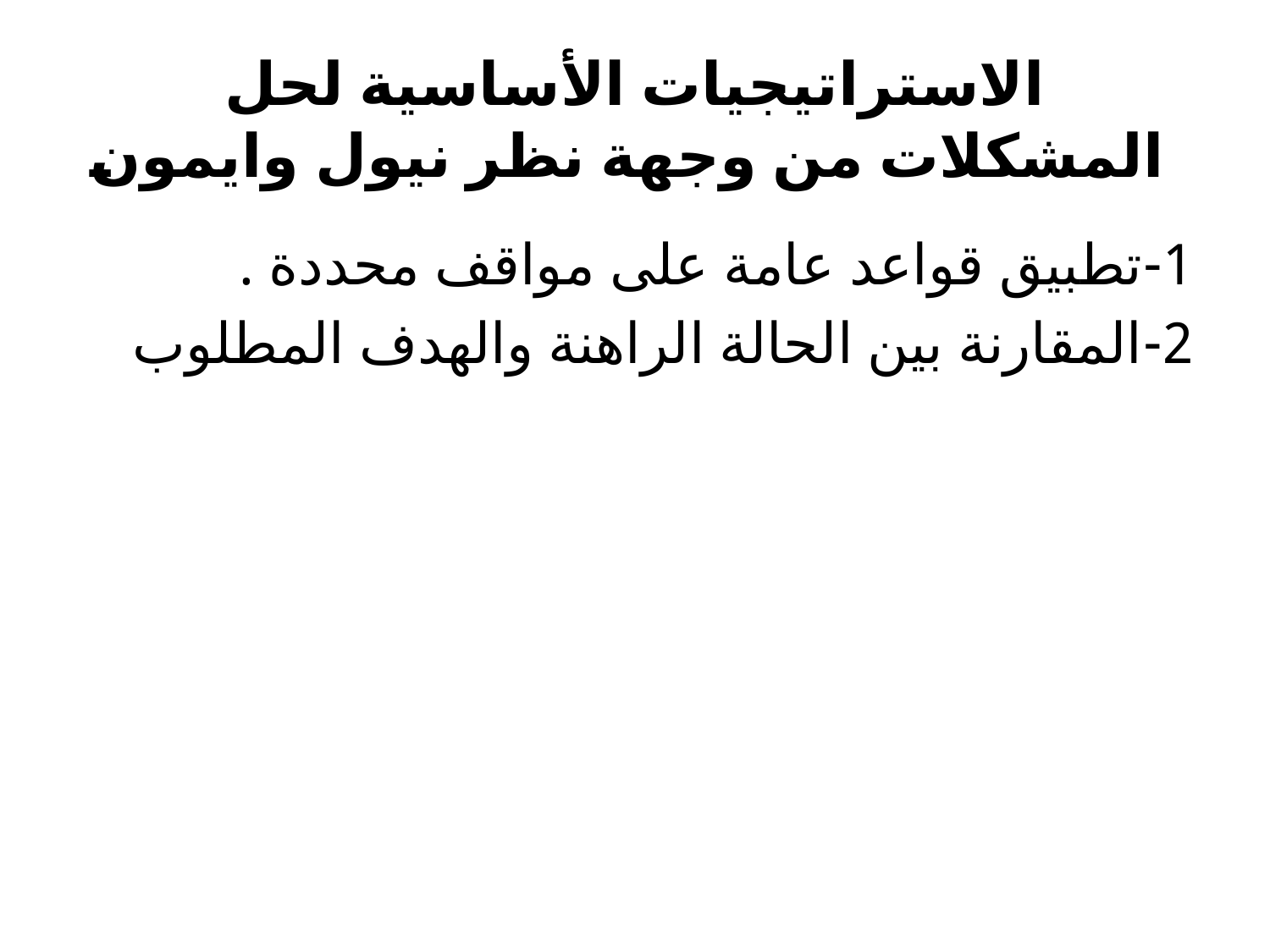

# الاستراتيجيات الأساسية لحل المشكلات من وجهة نظر نيول وايمون
1-تطبيق قواعد عامة على مواقف محددة .
2-المقارنة بين الحالة الراهنة والهدف المطلوب